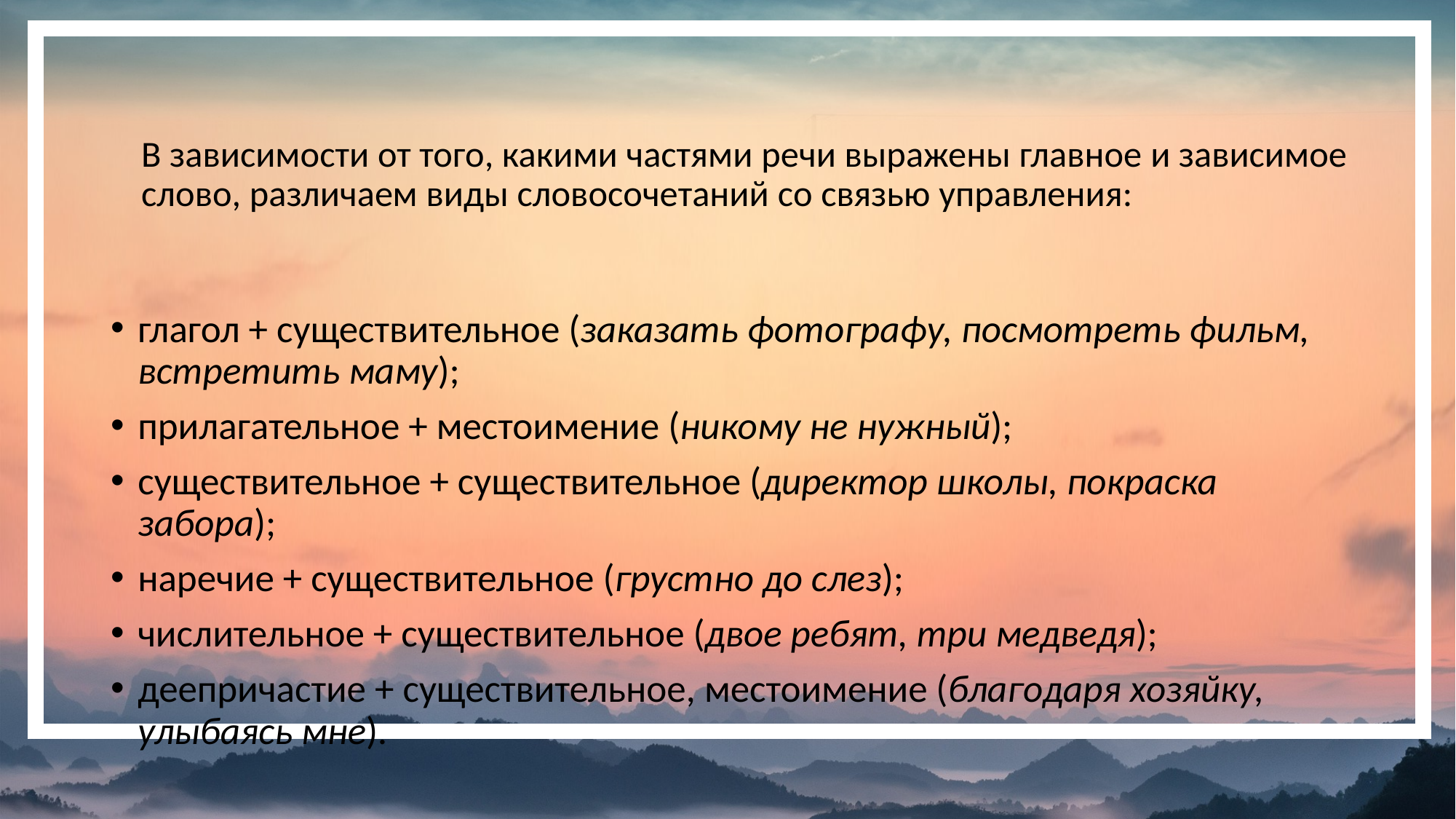

# В зависимости от того, какими частями речи выражены главное и зависимое слово, различаем виды словосочетаний со связью управления:
глагол + существительное (заказать фотографу, посмотреть фильм, встретить маму);
прилагательное + местоимение (никому не нужный);
существительное + существительное (директор школы, покраска забора);
наречие + существительное (грустно до слез);
числительное + существительное (двое ребят, три медведя);
деепричастие + существительное, местоимение (благодаря хозяйку, улыбаясь мне).